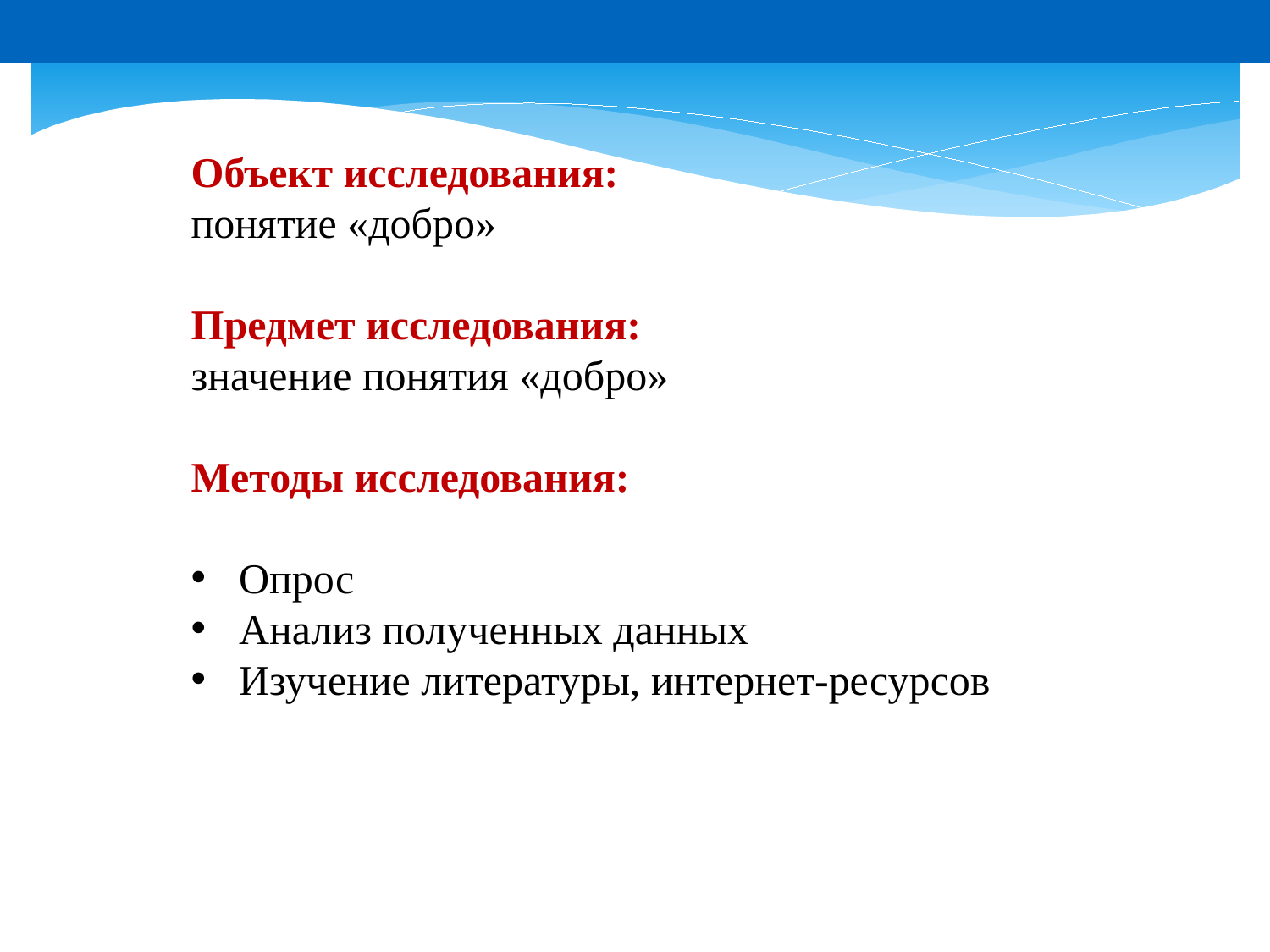

Объект исследования:
понятие «добро»

Предмет исследования:
значение понятия «добро»

Методы исследования:

Опрос
Анализ полученных данных
Изучение литературы, интернет-ресурсов